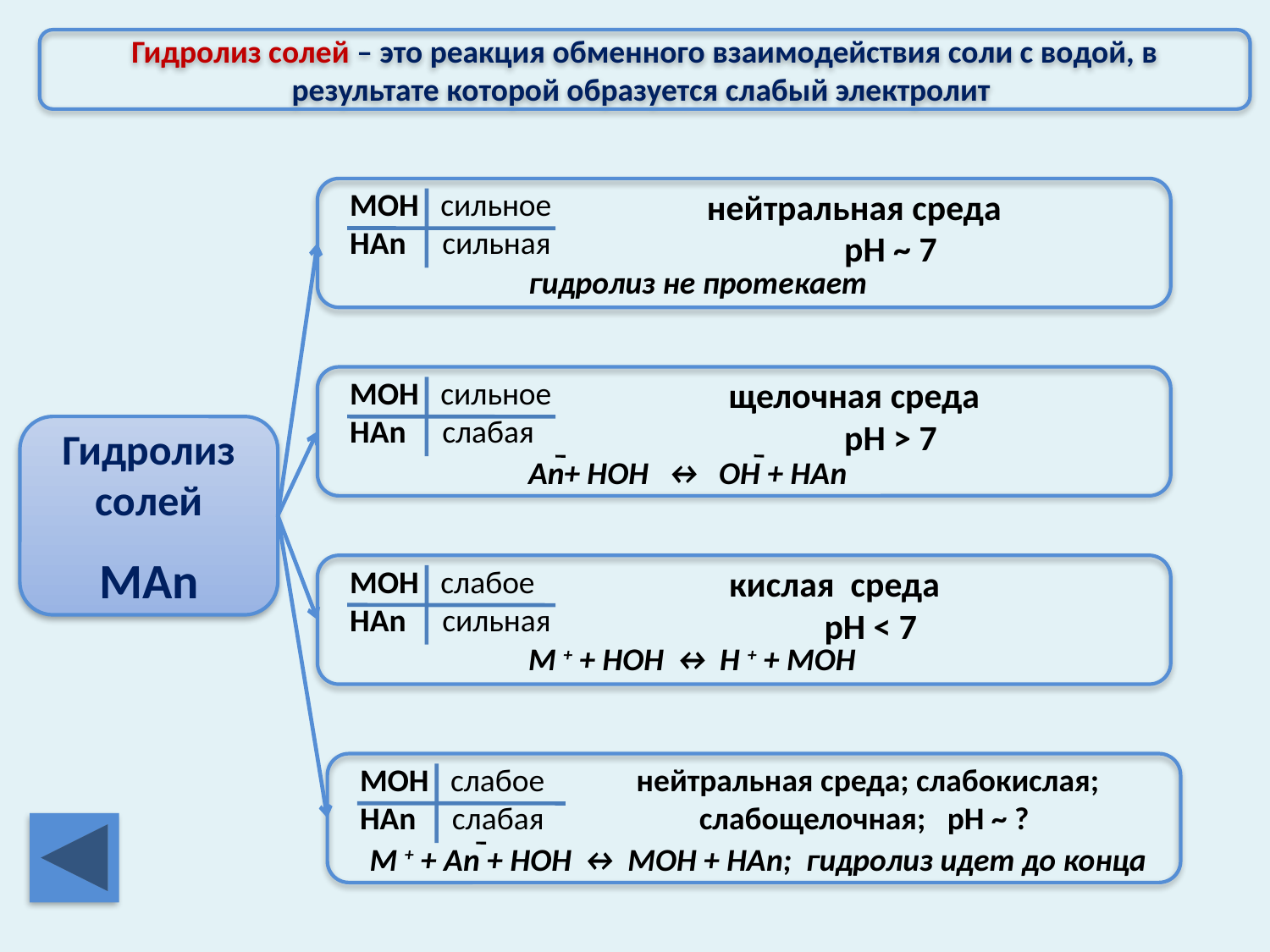

Гидролиз солей – это реакция обменного взаимодействия соли с водой, в результате которой образуется слабый электролит

МОН   сильное
НАn     сильная
нейтральная среда
         рН ~ 7
гидролиз не протекает

МОН   сильное
НАn     слабая
щелочная среда
         рН > 7
Аn+ НОН  ↔  ОН + НАn
Гидролиз солей
МАn

МОН   слабое
НАn     сильная
кислая  среда
         рН < 7
М + + НОН ↔ Н + + МОН

МОН   слабое
НАn     слабая
нейтральная среда; слабокислая; слабощелочная;   рН ~ ?

М + + Аn + НОН ↔ МОН + НАn;  гидролиз идет до конца